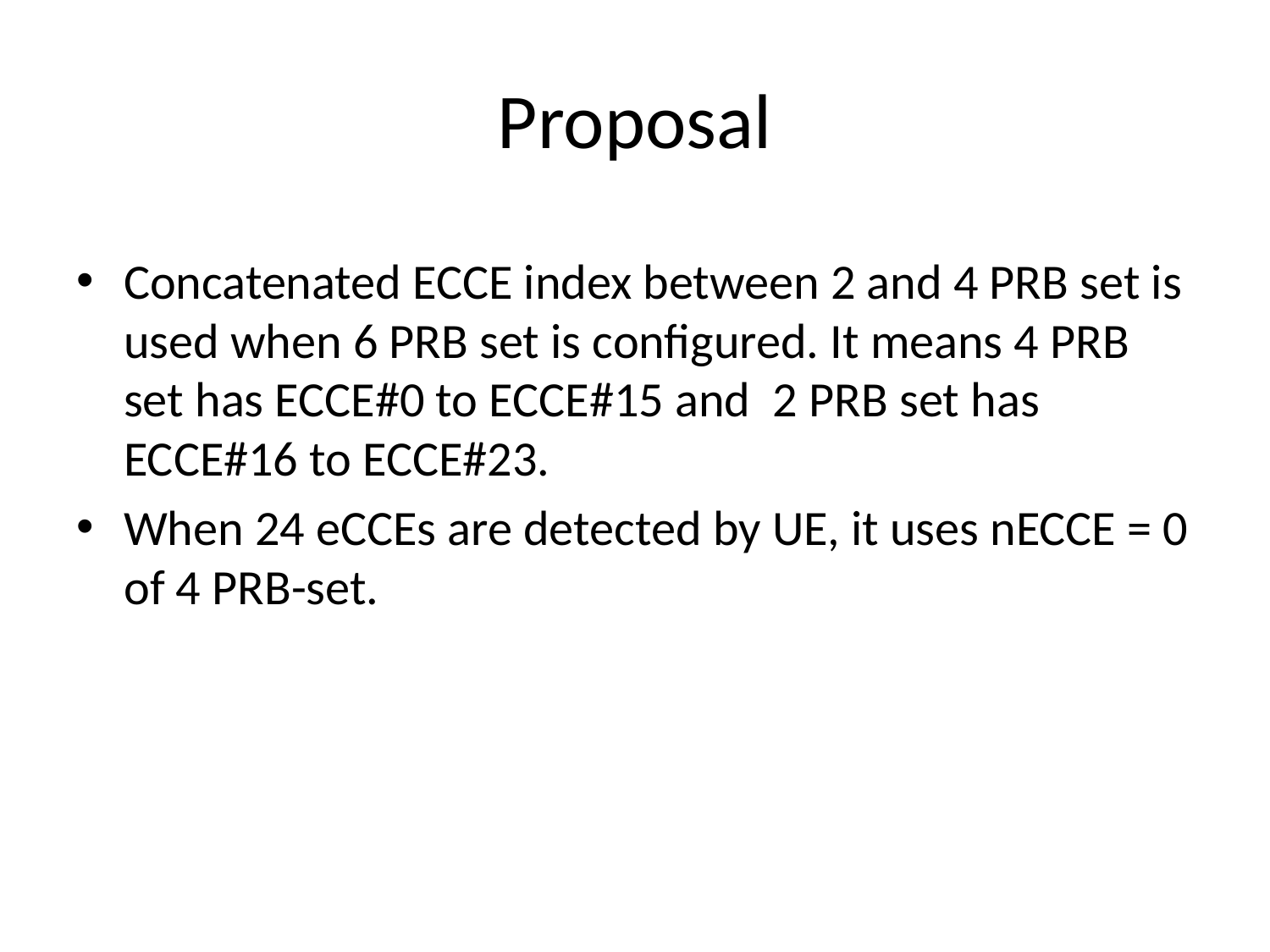

# Proposal
Concatenated ECCE index between 2 and 4 PRB set is used when 6 PRB set is configured. It means 4 PRB set has ECCE#0 to ECCE#15 and  2 PRB set has ECCE#16 to ECCE#23.
When 24 eCCEs are detected by UE, it uses nECCE = 0 of 4 PRB-set.